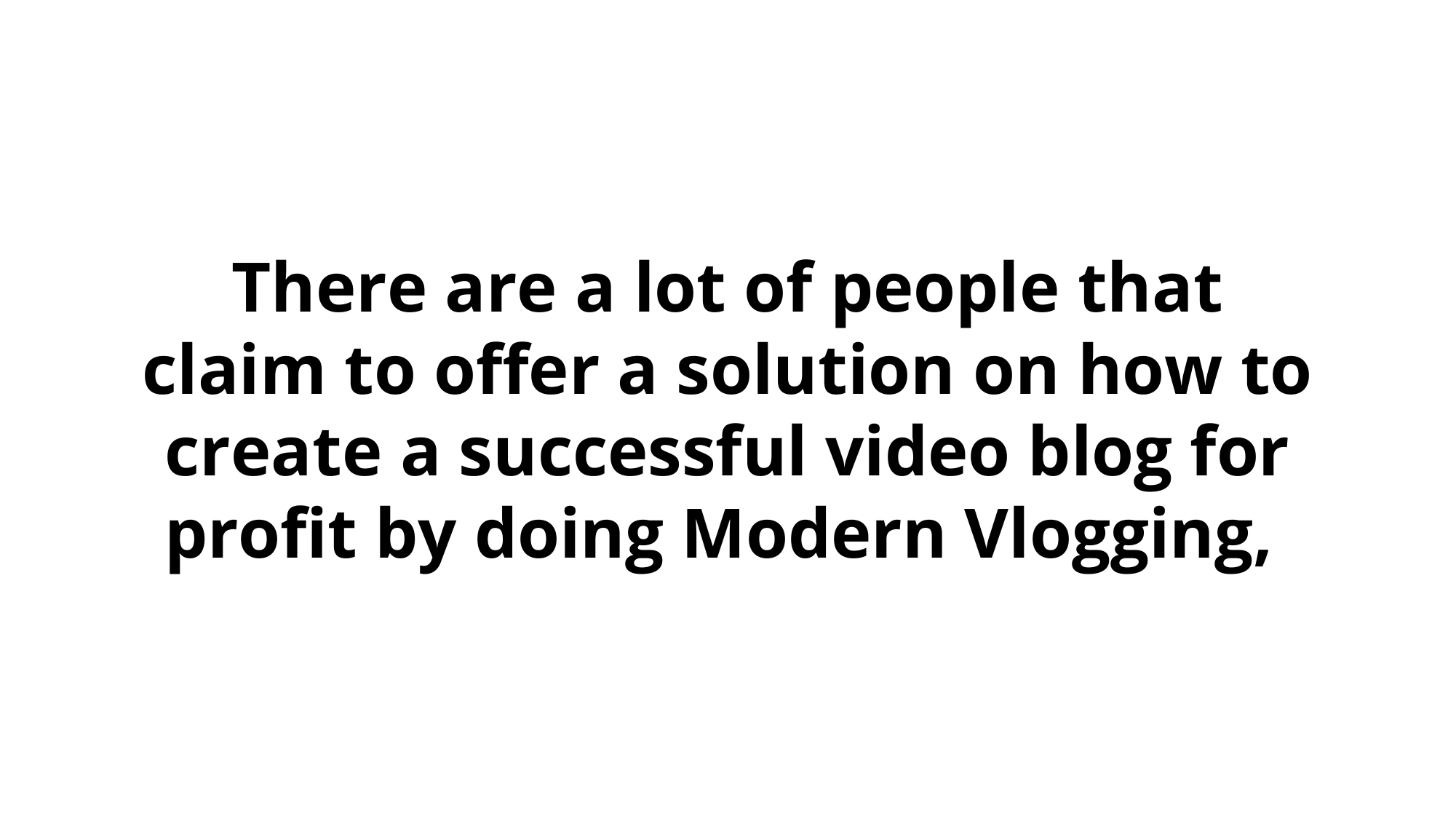

There are a lot of people that claim to offer a solution on how to create a successful video blog for profit by doing Modern Vlogging,